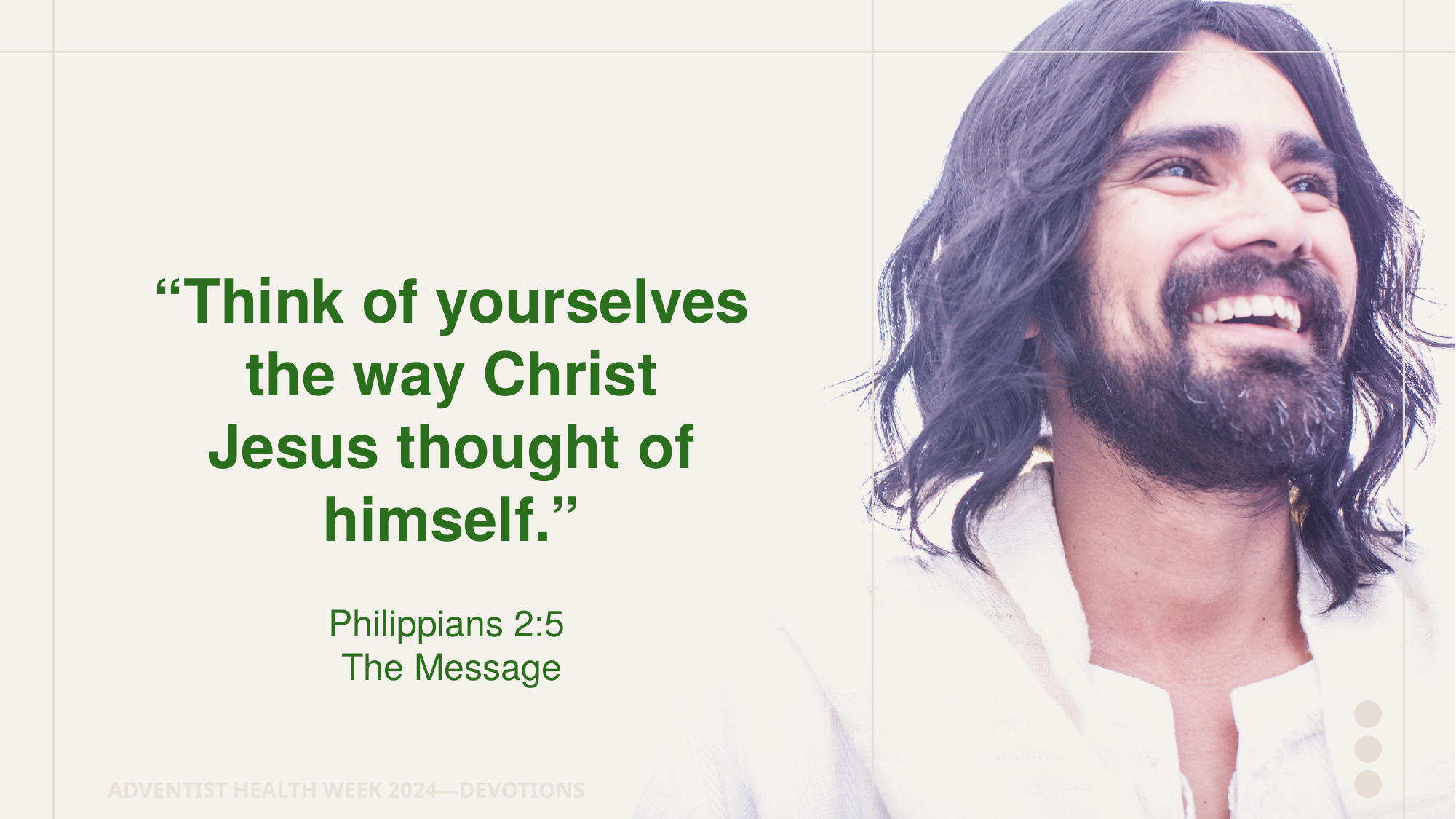

“Think of yourselves the way Christ Jesus thought of himself.”
Philippians 2:5
The Message